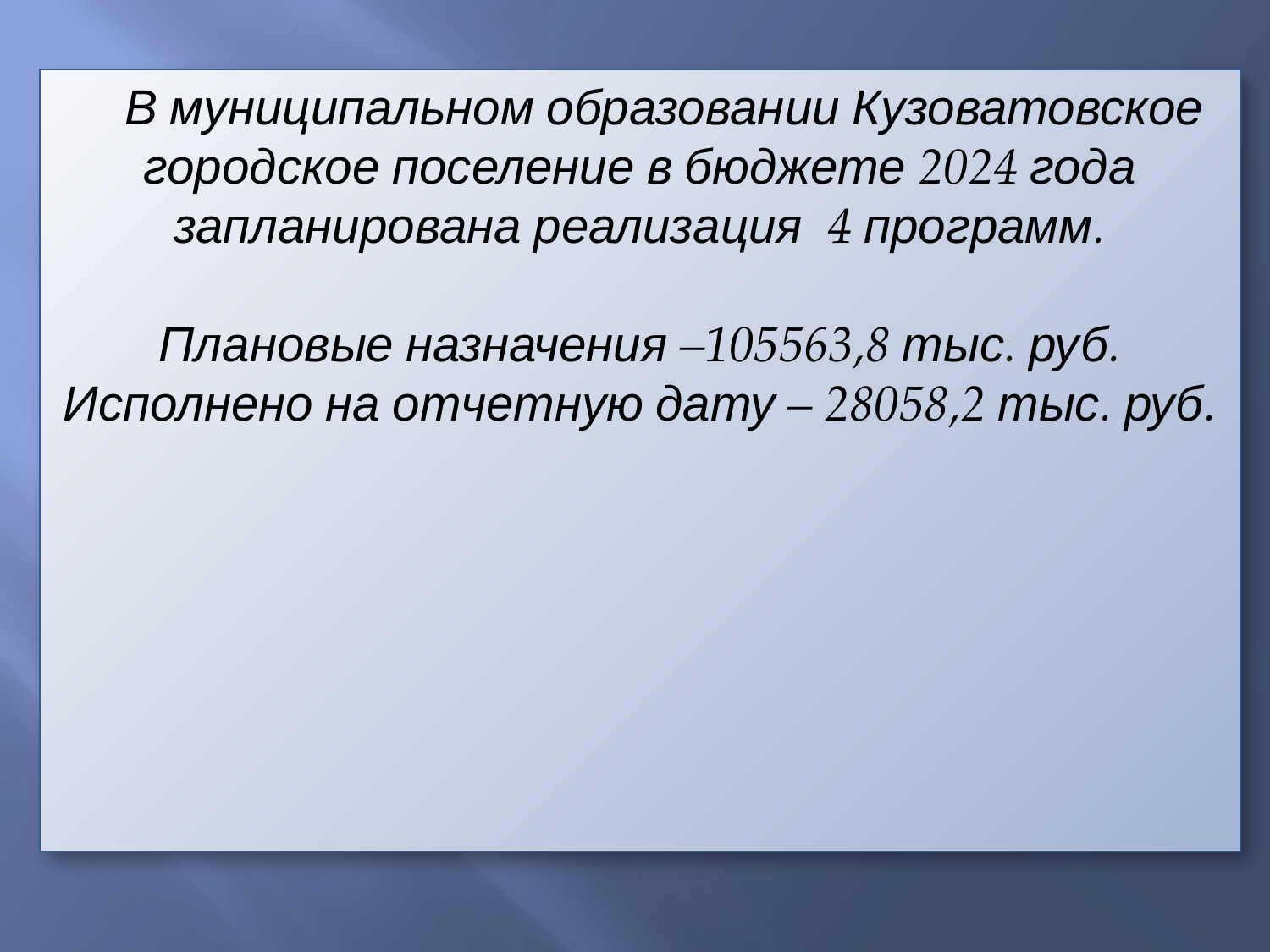

В муниципальном образовании Кузоватовское городское поселение в бюджете 2024 года запланирована реализация  4 программ.

Плановые назначения –105563,8 тыс. руб.
Исполнено на отчетную дату – 28058,2 тыс. руб.